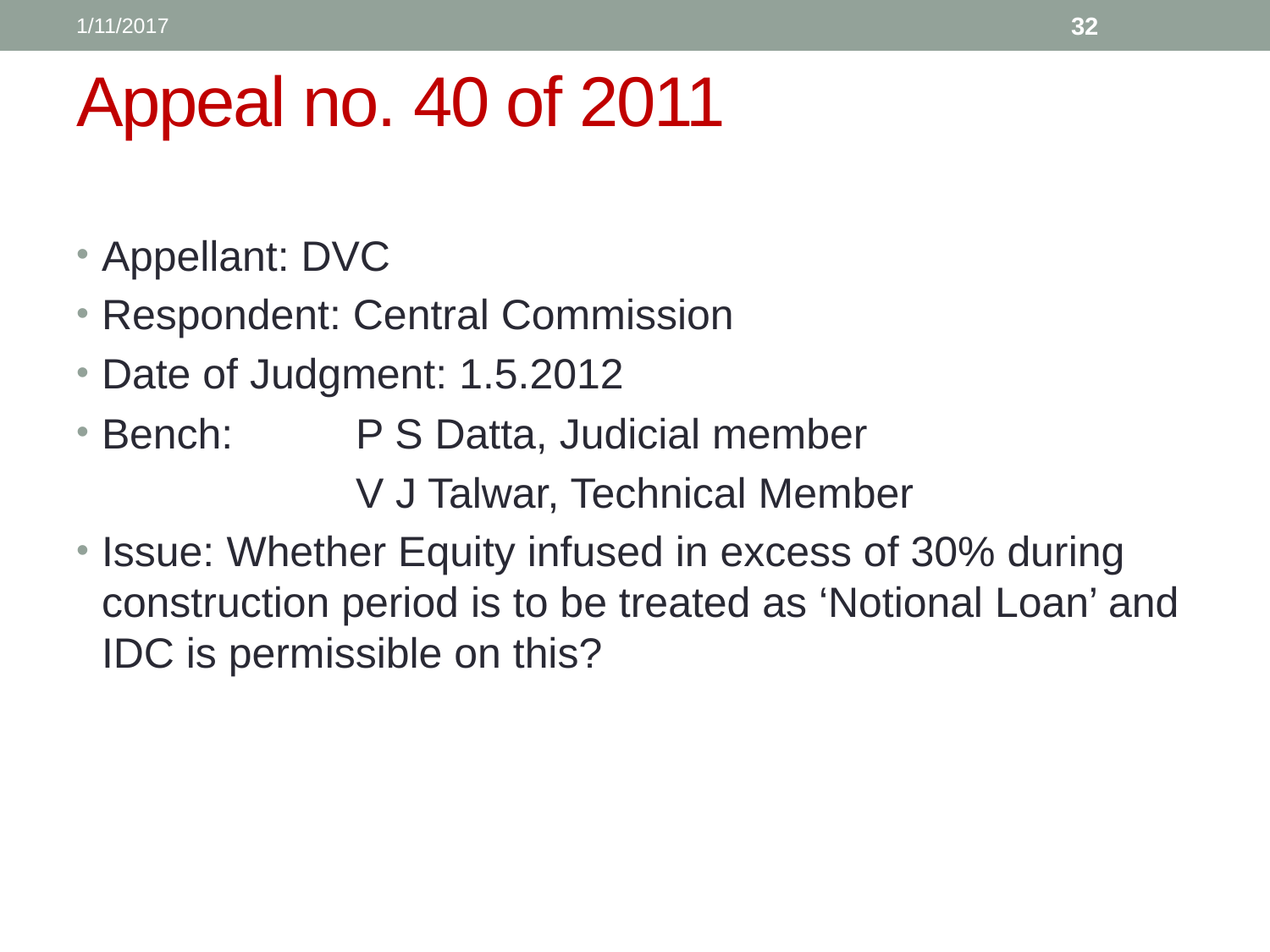

1/11/2017
32
# Appeal no. 40 of 2011
Appellant: DVC
Respondent: Central Commission
Date of Judgment: 1.5.2012
Bench: 	P S Datta, Judicial member
			V J Talwar, Technical Member
Issue: Whether Equity infused in excess of 30% during construction period is to be treated as ‘Notional Loan’ and IDC is permissible on this?